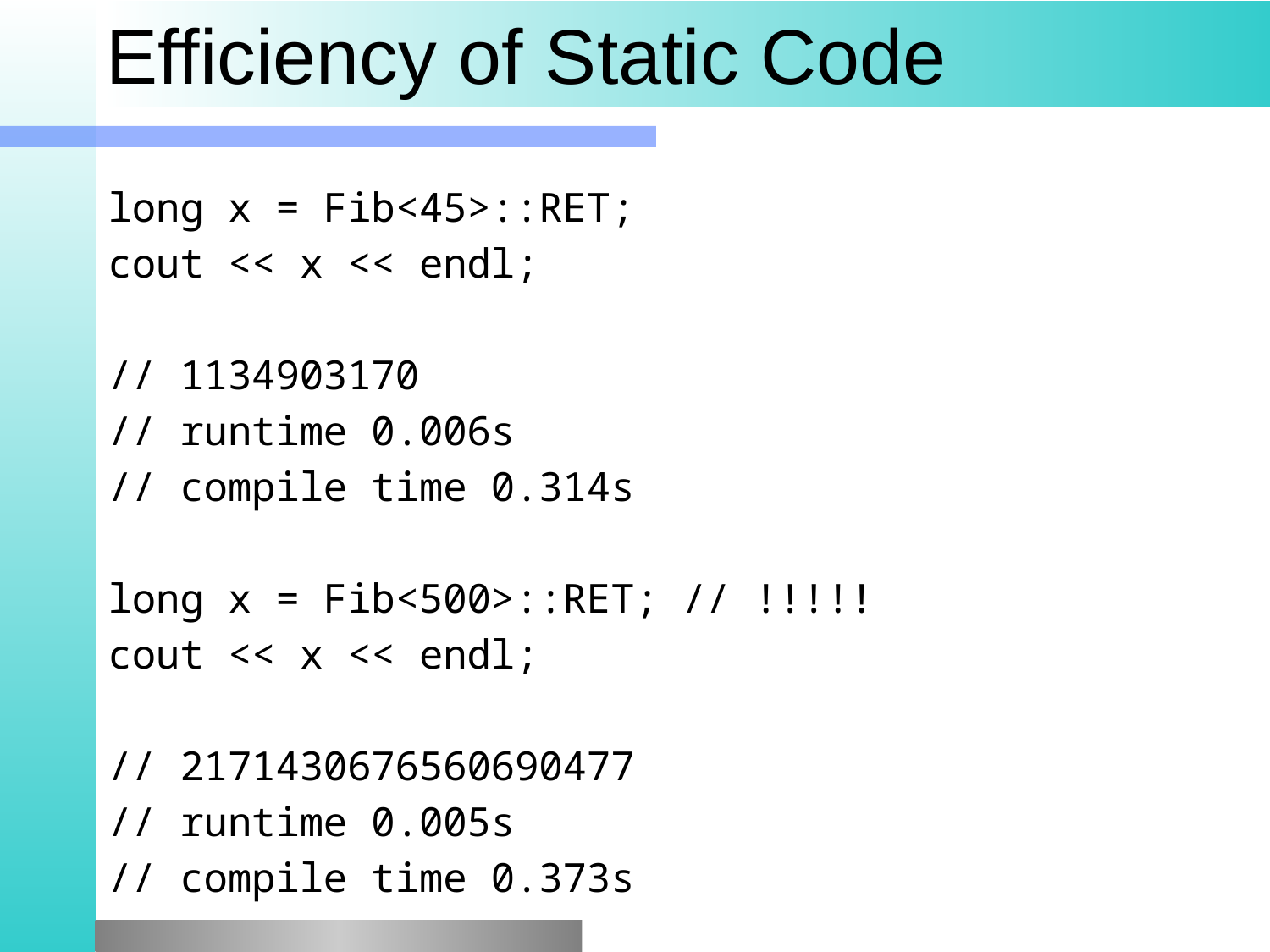

# Efficiency of Static Code
long x = Fib<45>::RET;
cout << x << endl;

// 1134903170
// runtime 0.006s
// compile time 0.314s

long x = Fib<500>::RET; // !!!!!
cout << x << endl;

// 2171430676560690477
// runtime 0.005s
// compile time 0.373s